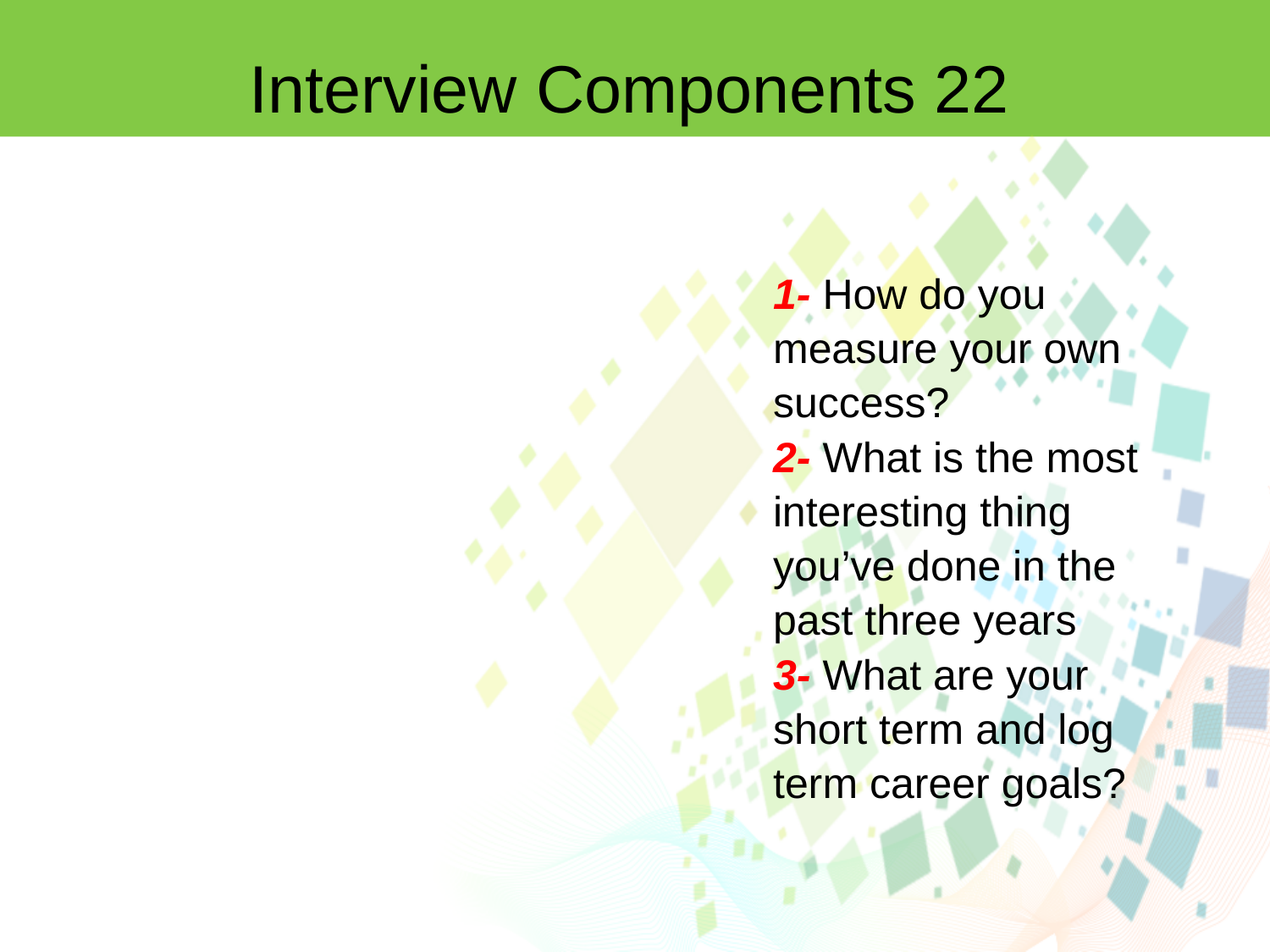

Interview Components 22
1- How do you measure your own success?
2- What is the most interesting thing you’ve done in the past three years
3- What are your short term and log term career goals?